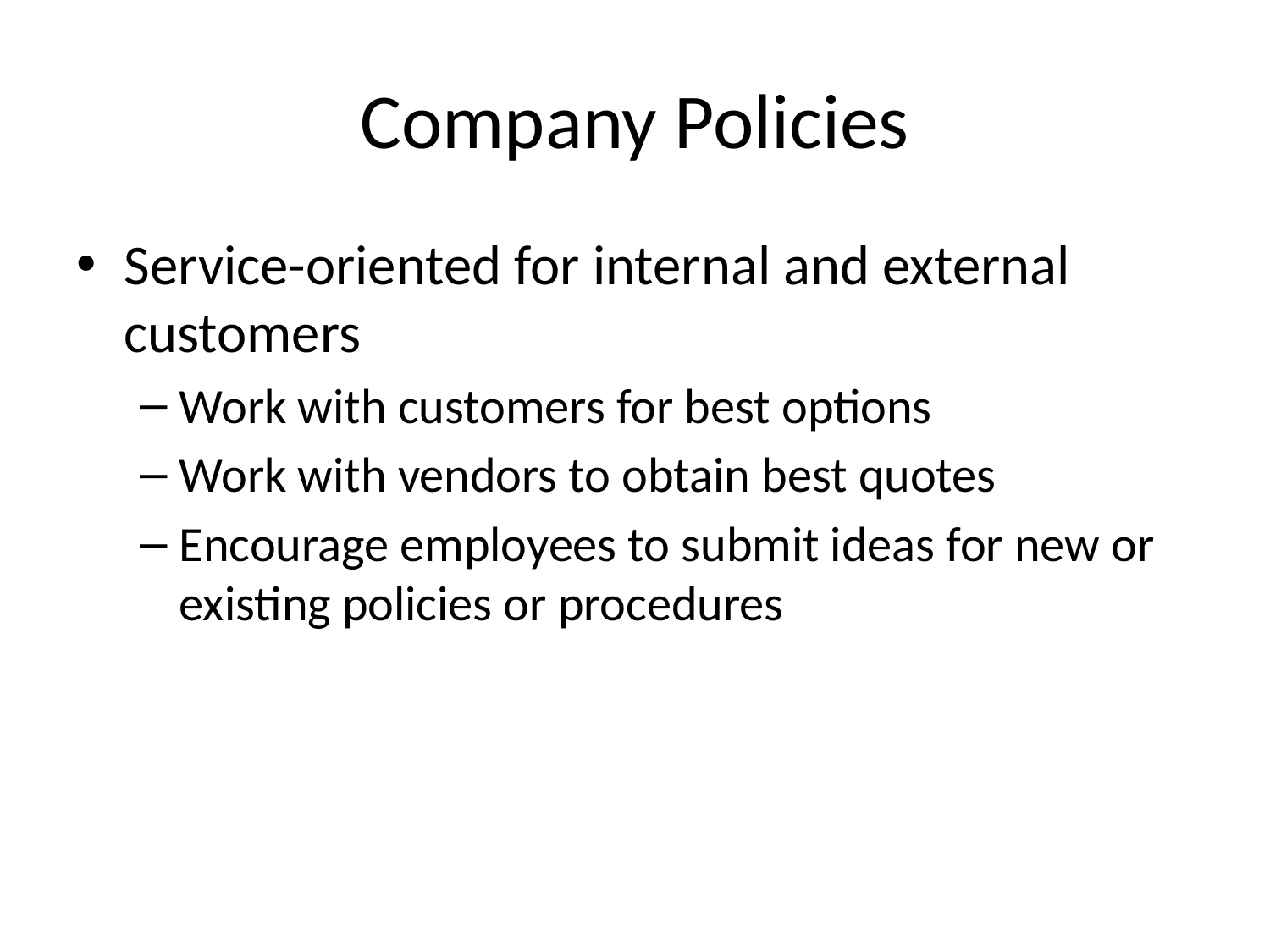

# Company Policies
Service-oriented for internal and external customers
Work with customers for best options
Work with vendors to obtain best quotes
Encourage employees to submit ideas for new or existing policies or procedures